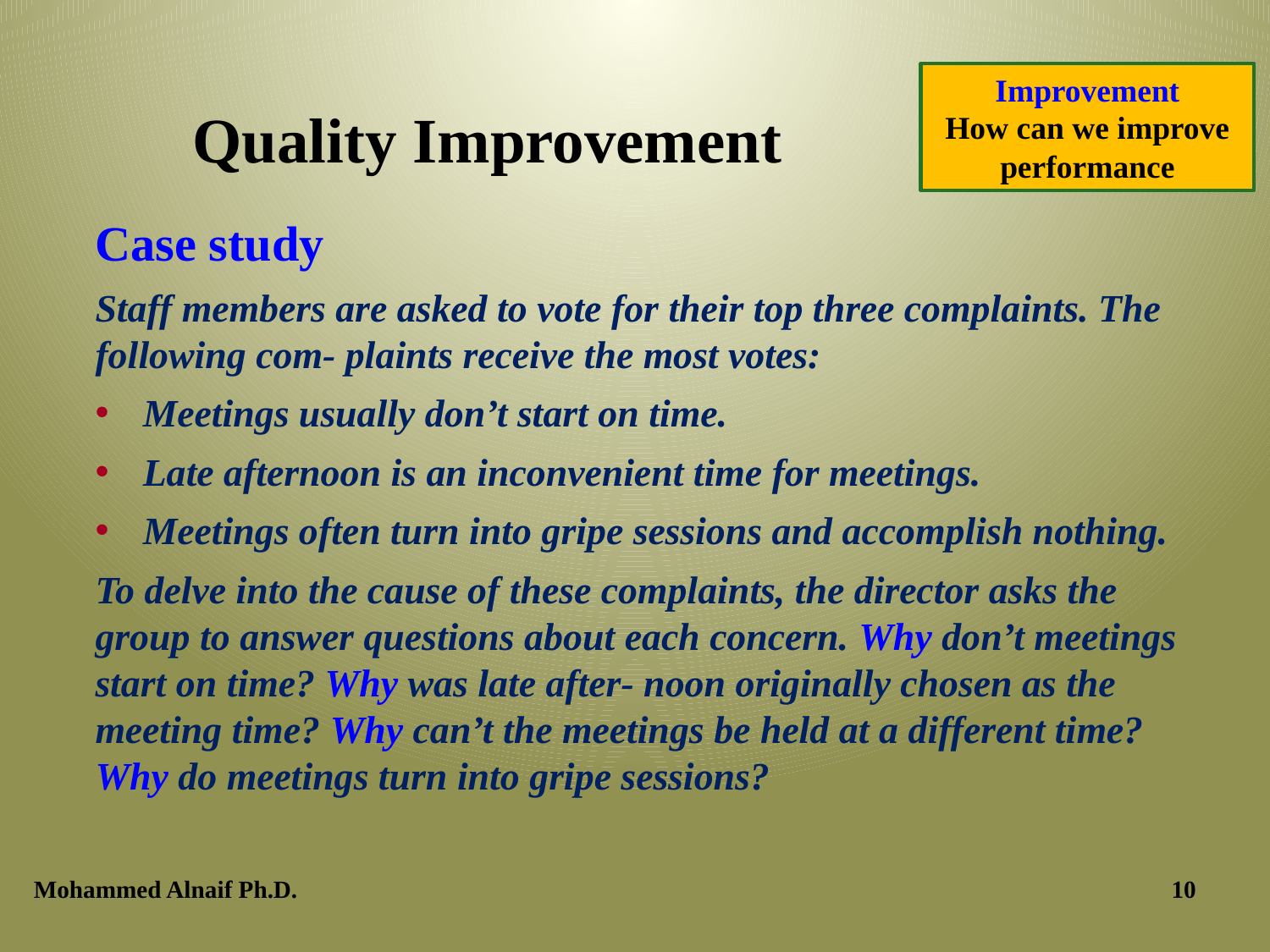

Improvement
How can we improve performance
# Quality Improvement
Case study
Staff members are asked to vote for their top three complaints. The following com- plaints receive the most votes:
Meetings usually don’t start on time.
Late afternoon is an inconvenient time for meetings.
Meetings often turn into gripe sessions and accomplish nothing.
To delve into the cause of these complaints, the director asks the group to answer questions about each concern. Why don’t meetings start on time? Why was late after- noon originally chosen as the meeting time? Why can’t the meetings be held at a different time? Why do meetings turn into gripe sessions?
Mohammed Alnaif Ph.D.
10